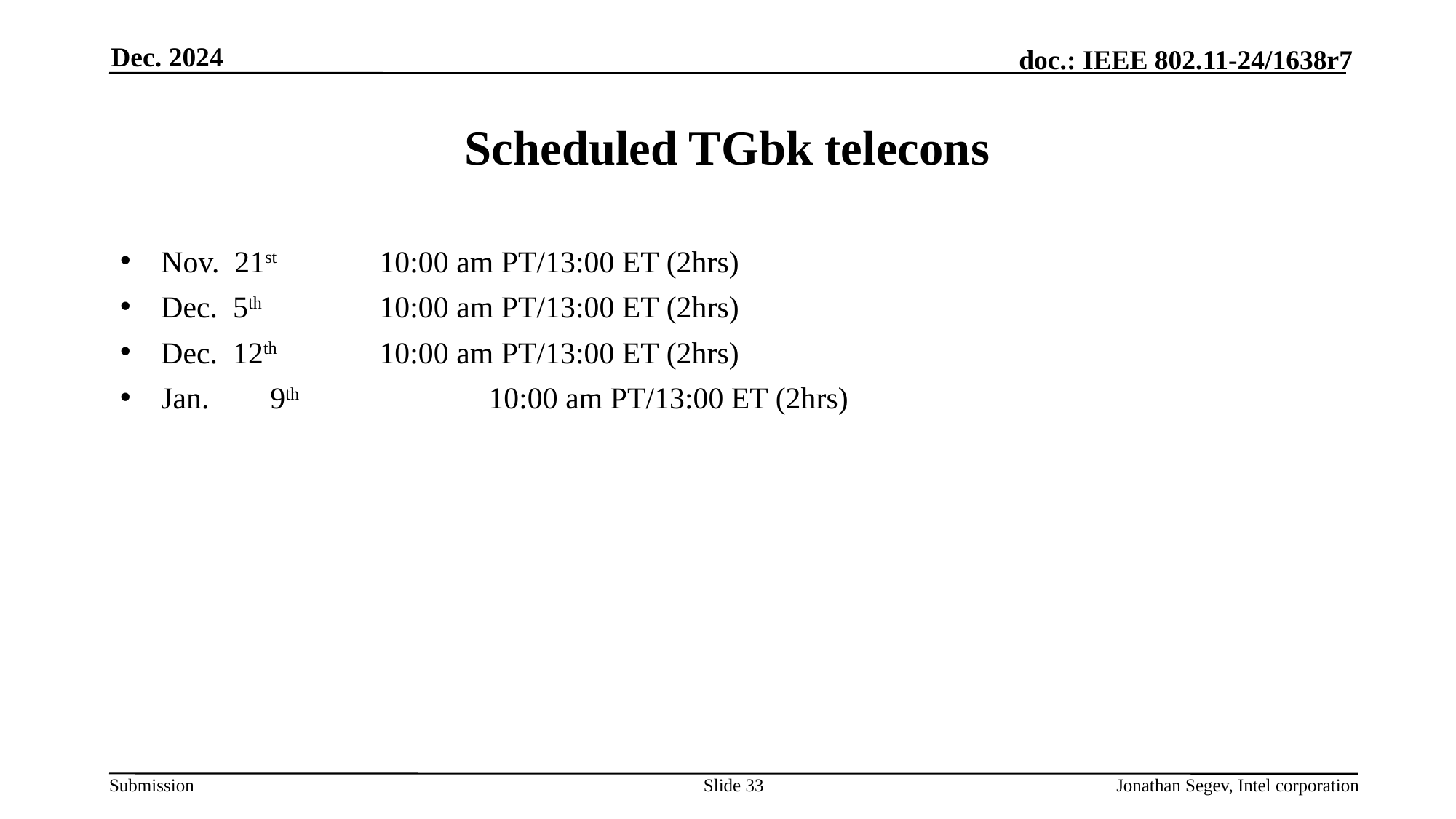

Dec. 2024
# Scheduled TGbk telecons
Nov.  21st 	10:00 am PT/13:00 ET (2hrs)
Dec.  5th 		10:00 am PT/13:00 ET (2hrs)
Dec.  12th 	10:00 am PT/13:00 ET (2hrs)
Jan. 	9th		10:00 am PT/13:00 ET (2hrs)

Slide 33
Jonathan Segev, Intel corporation